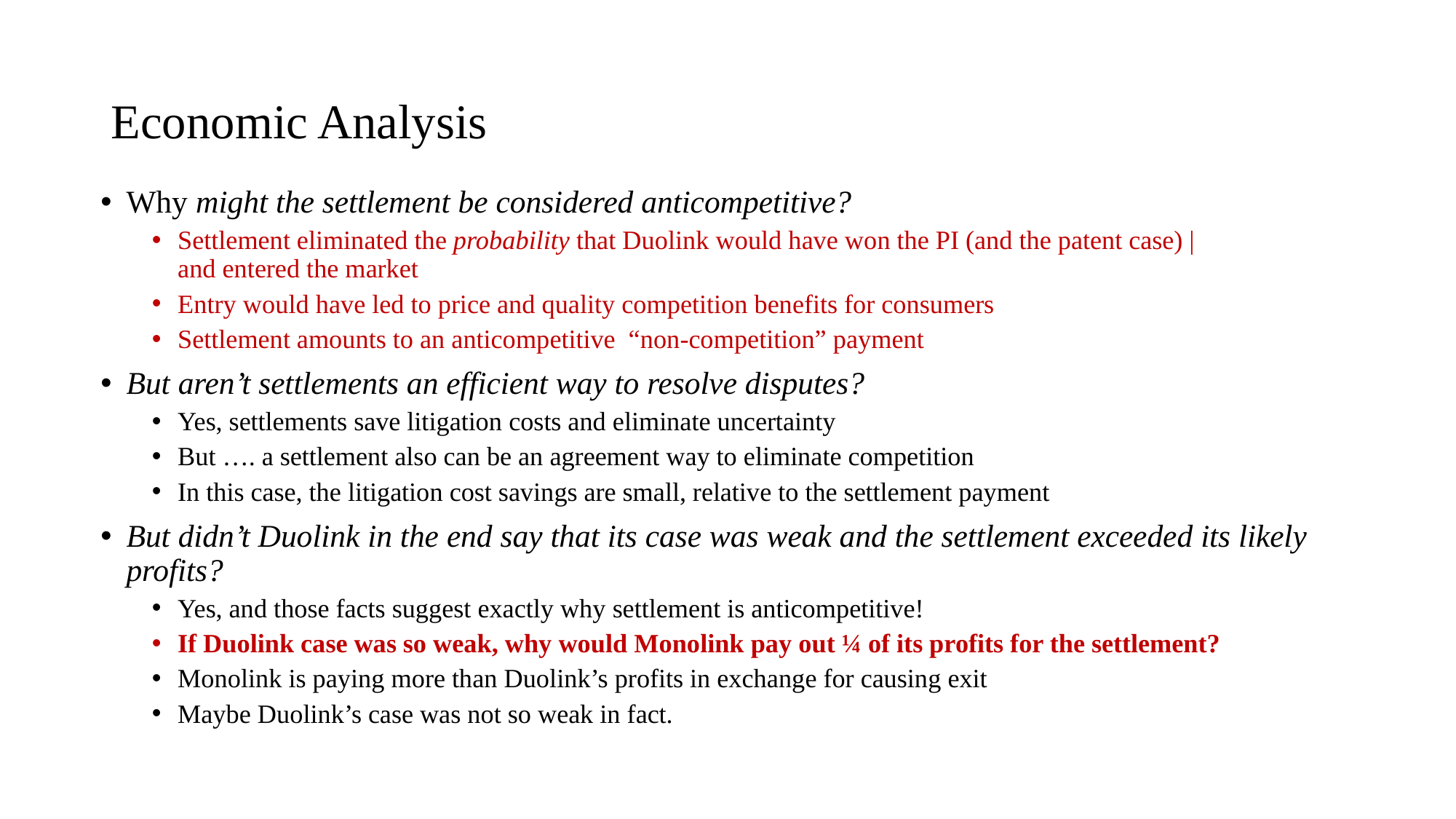

# Economic Analysis
Why might the settlement be considered anticompetitive?
Settlement eliminated the probability that Duolink would have won the PI (and the patent case) |
and entered the market
Entry would have led to price and quality competition benefits for consumers
Settlement amounts to an anticompetitive  “non-competition” payment
But aren’t settlements an efficient way to resolve disputes?
Yes, settlements save litigation costs and eliminate uncertainty
But …. a settlement also can be an agreement way to eliminate competition
In this case, the litigation cost savings are small, relative to the settlement payment
But didn’t Duolink in the end say that its case was weak and the settlement exceeded its likely profits?
Yes, and those facts suggest exactly why settlement is anticompetitive!
If Duolink case was so weak, why would Monolink pay out ¼ of its profits for the settlement?
Monolink is paying more than Duolink’s profits in exchange for causing exit
Maybe Duolink’s case was not so weak in fact.